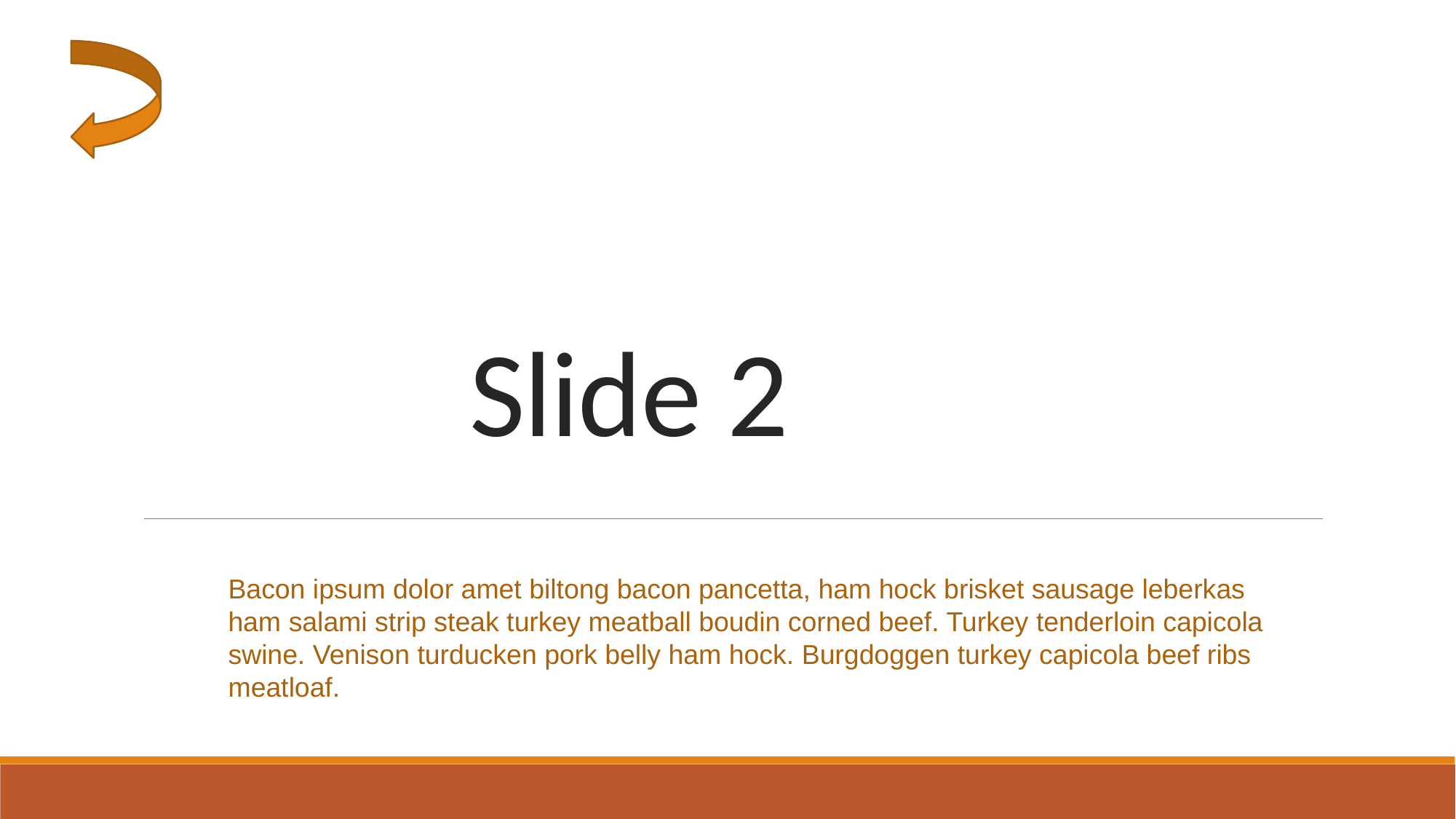

# Slide 2
Bacon ipsum dolor amet biltong bacon pancetta, ham hock brisket sausage leberkas ham salami strip steak turkey meatball boudin corned beef. Turkey tenderloin capicola swine. Venison turducken pork belly ham hock. Burgdoggen turkey capicola beef ribs meatloaf.